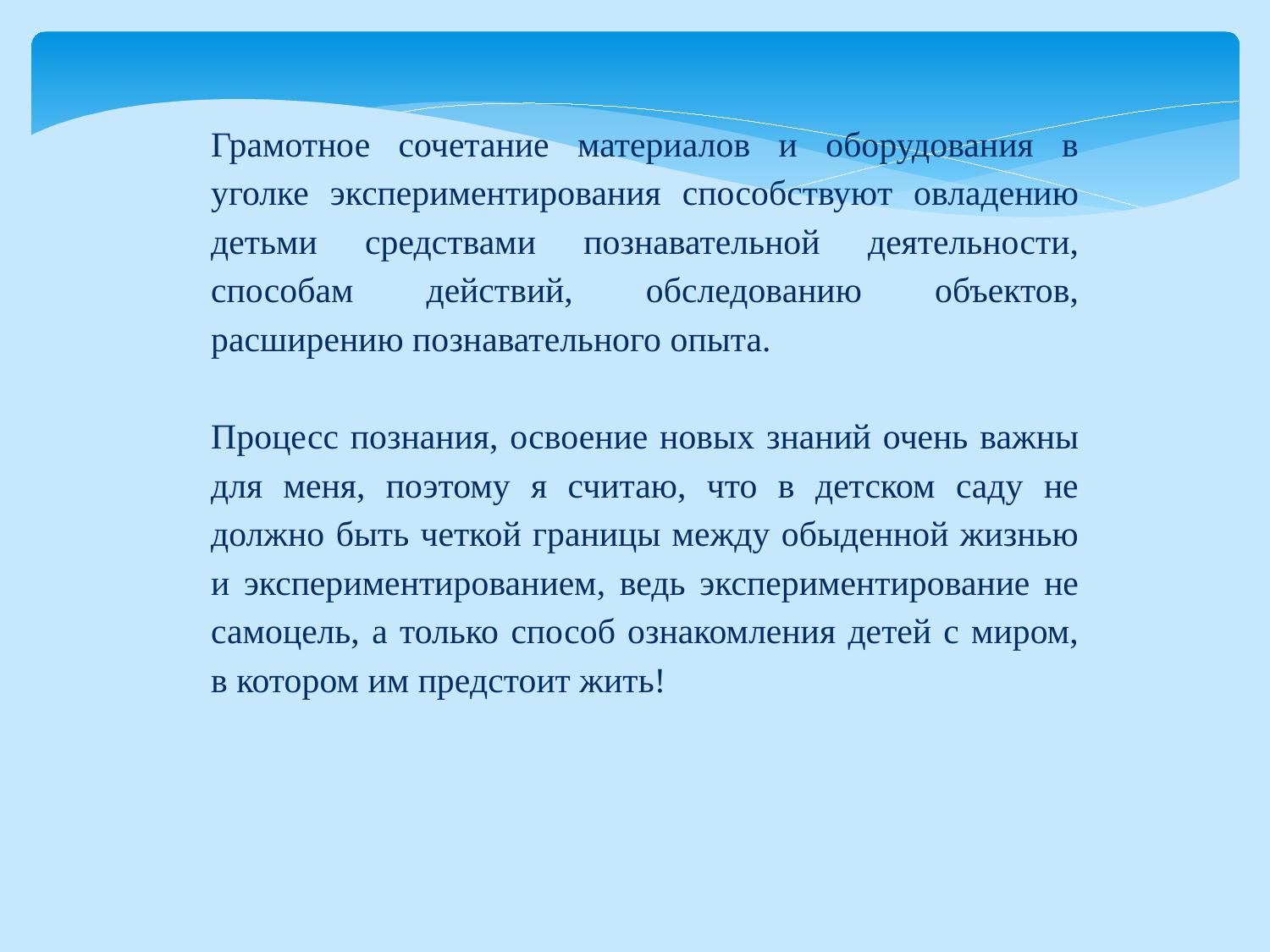

Грамотное сочетание материалов и оборудования в уголке экспериментирования способствуют овладению детьми средствами познавательной деятельности, способам действий, обследованию объектов, расширению познавательного опыта.

Процесс познания, освоение новых знаний очень важны для меня, поэтому я считаю, что в детском саду не должно быть четкой границы между обыденной жизнью и экспериментированием, ведь экспериментирование не самоцель, а только способ ознакомления детей с миром, в котором им предстоит жить!